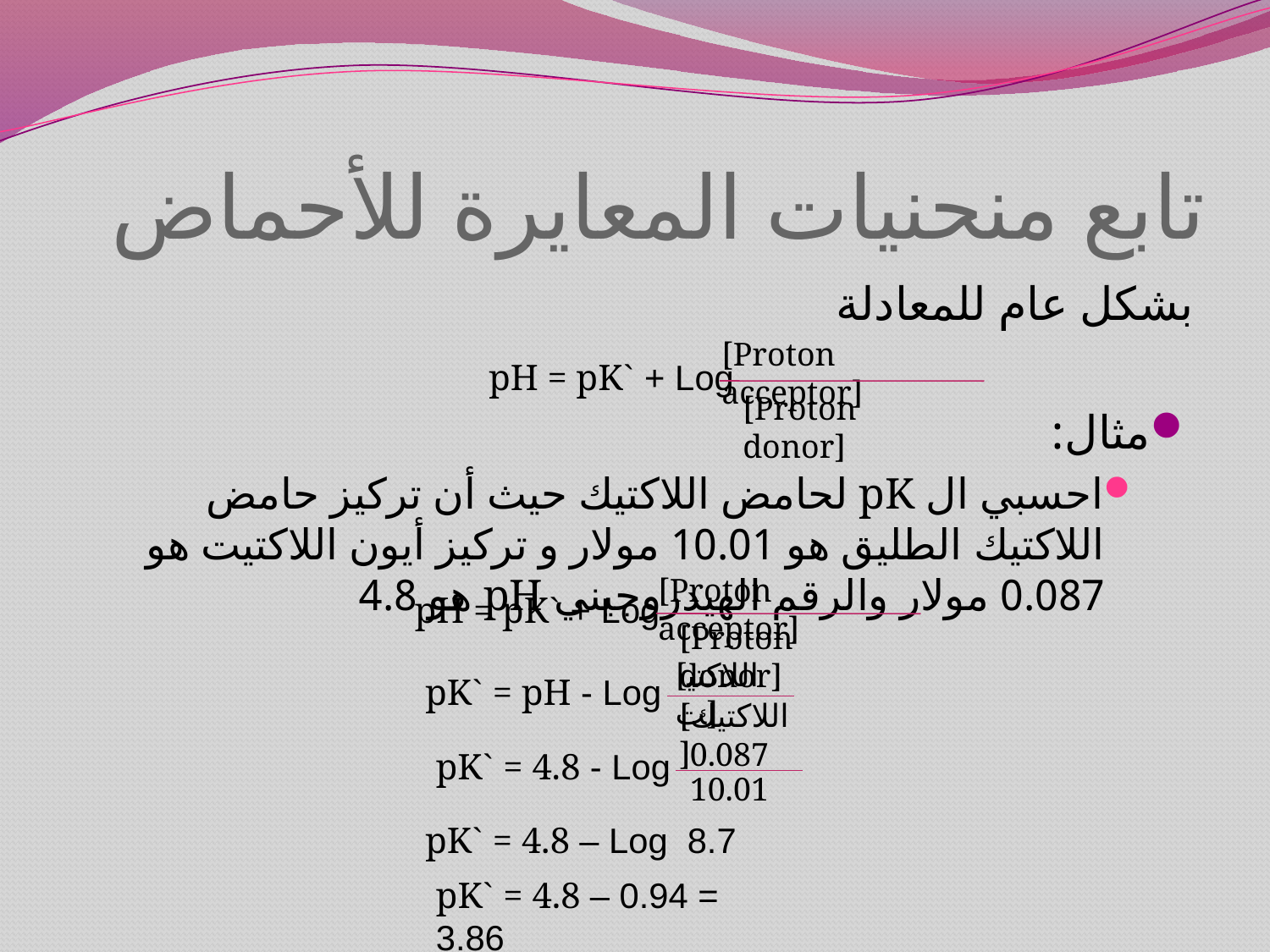

# تابع منحنيات المعايرة للأحماض
بشكل عام للمعادلة

مثال:
احسبي ال pK لحامض اللاكتيك حيث أن تركيز حامض اللاكتيك الطليق هو 10.01 مولار و تركيز أيون اللاكتيت هو 0.087 مولار والرقم الهيدروجيني pH هو 4.8

[Proton acceptor]
pH = pK` + Log
[Proton donor]
[Proton acceptor]
pH = pK` + Log
[Proton donor]
[اللاكتيت]
pK` = pH - Log
[اللاكتيك]
0.087
pK` = 4.8 - Log
10.01
pK` = 4.8 – Log  8.7
pK` = 4.8 – 0.94 = 3.86